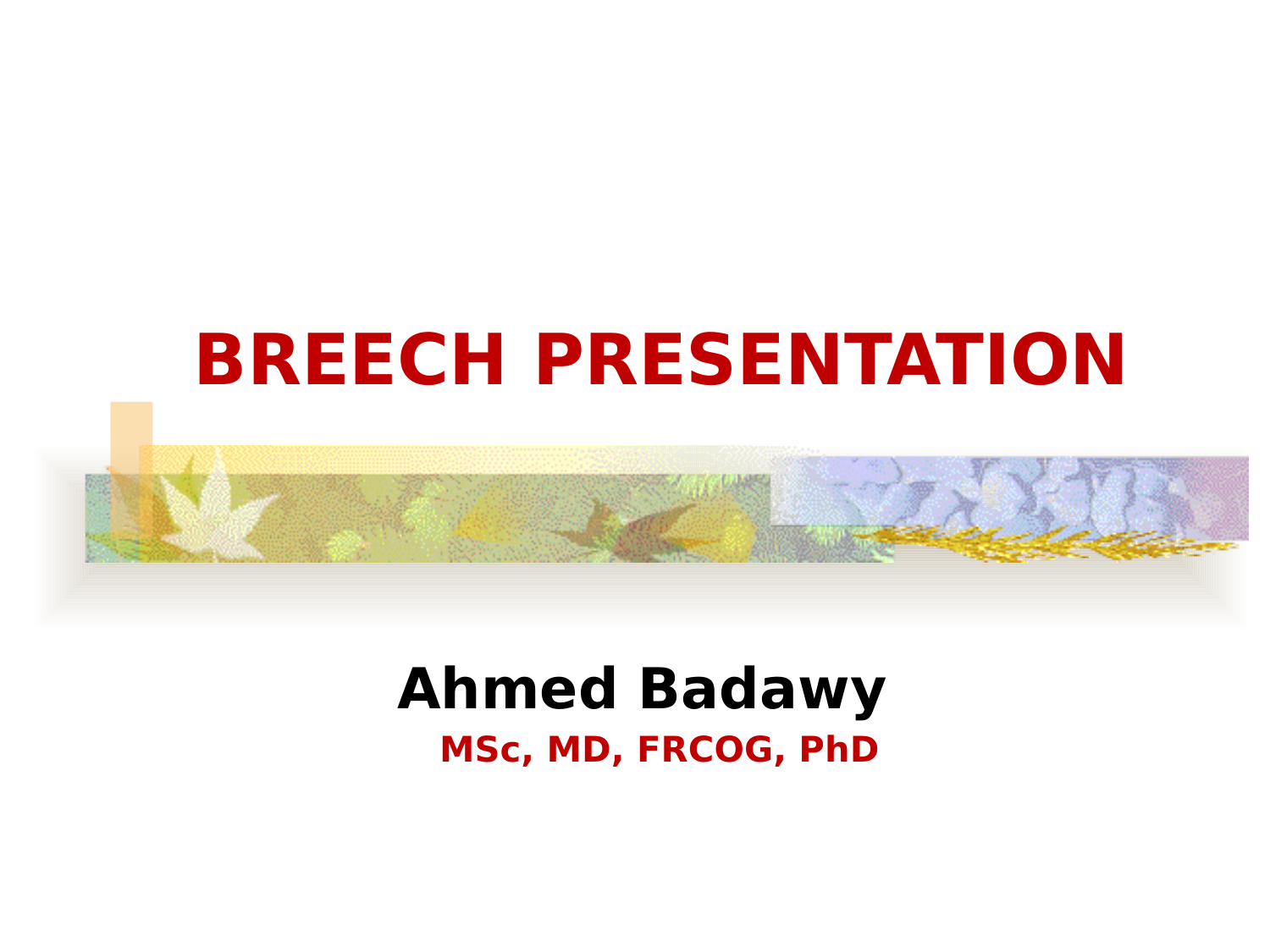

# BREECH PRESENTATION
Ahmed Badawy
MSc, MD, FRCOG, PhD